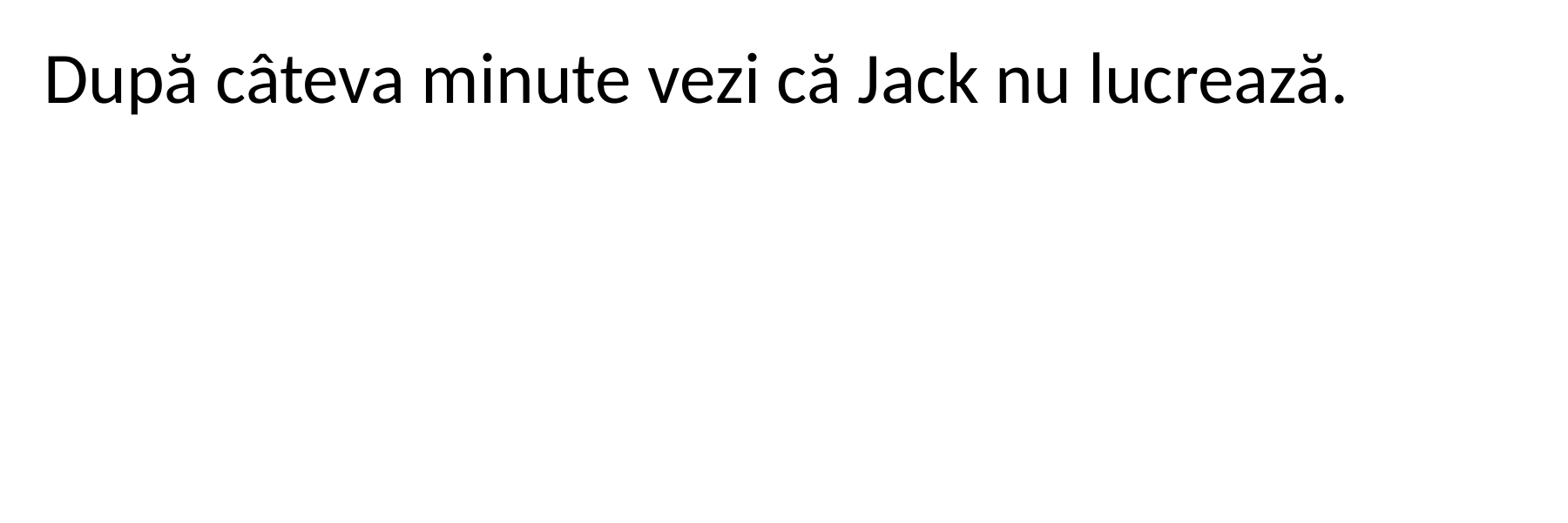

După câteva minute vezi că Jack nu lucrează.